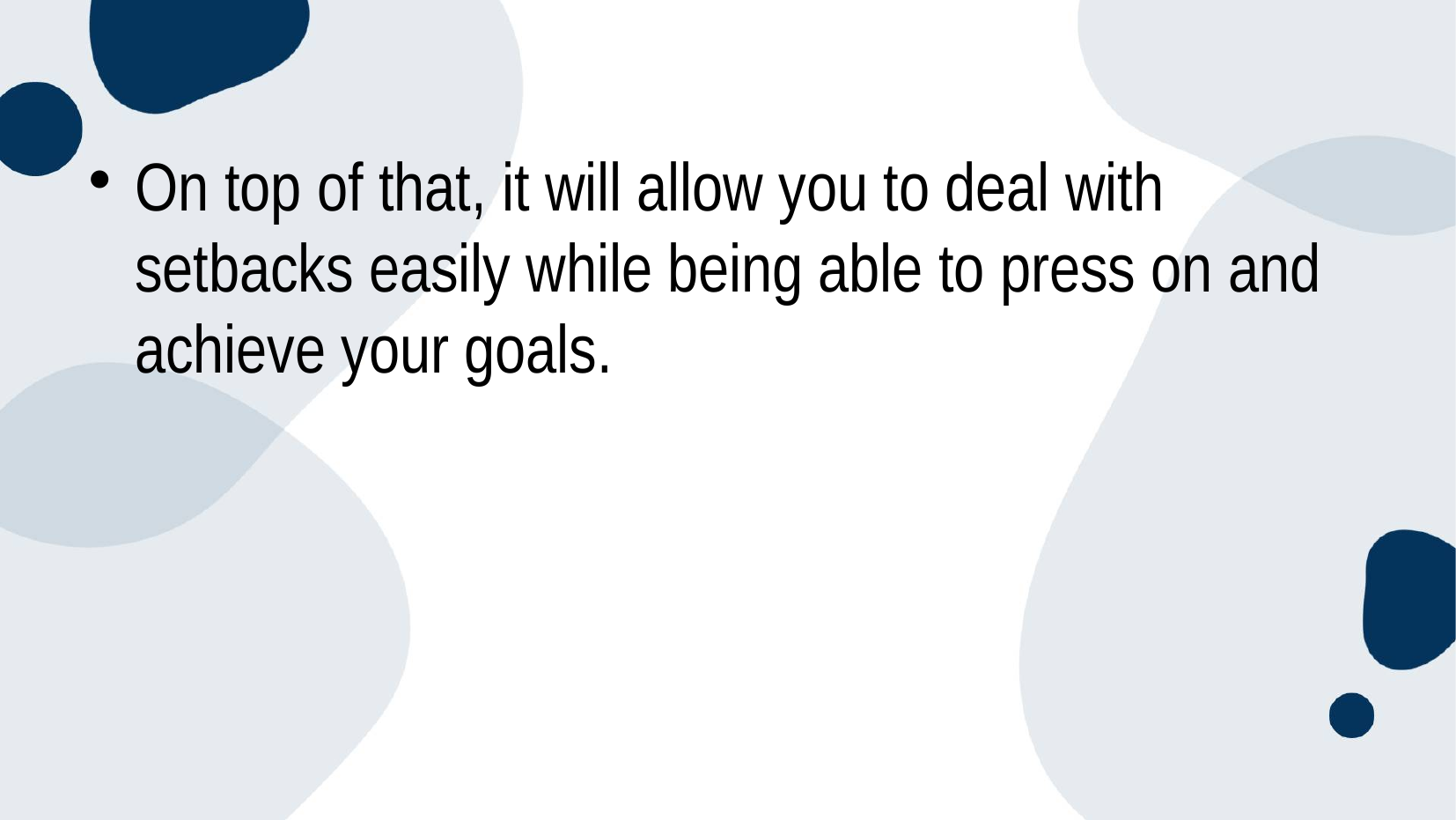

# On top of that, it will allow you to deal with setbacks easily while being able to press on and achieve your goals.